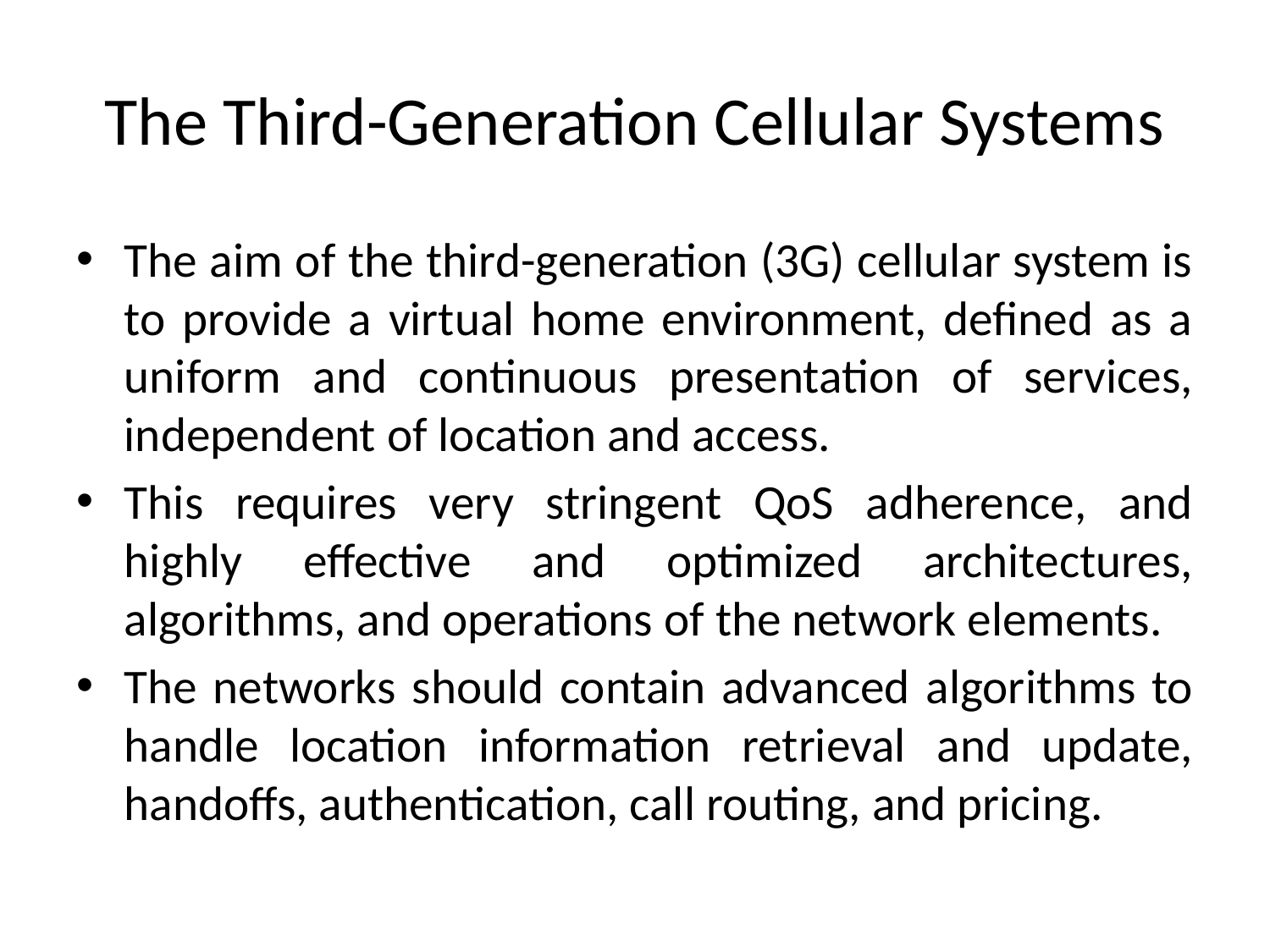

# The Third-Generation Cellular Systems
The aim of the third-generation (3G) cellular system is to provide a virtual home environment, defined as a uniform and continuous presentation of services, independent of location and access.
This requires very stringent QoS adherence, and highly effective and optimized architectures, algorithms, and operations of the network elements.
The networks should contain advanced algorithms to handle location information retrieval and update, handoffs, authentication, call routing, and pricing.